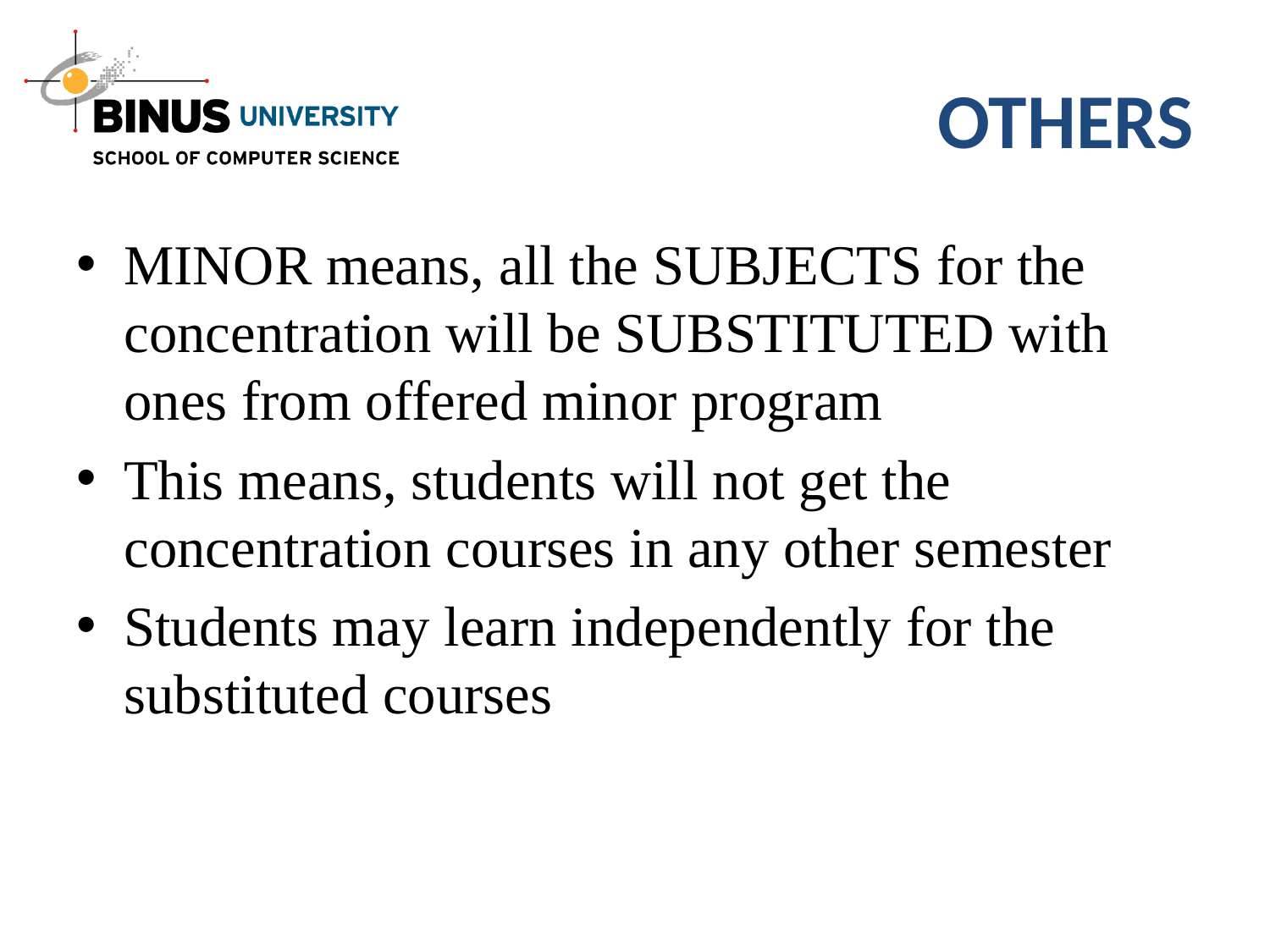

# Others
MINOR means, all the SUBJECTS for the concentration will be SUBSTITUTED with ones from offered minor program
This means, students will not get the concentration courses in any other semester
Students may learn independently for the substituted courses